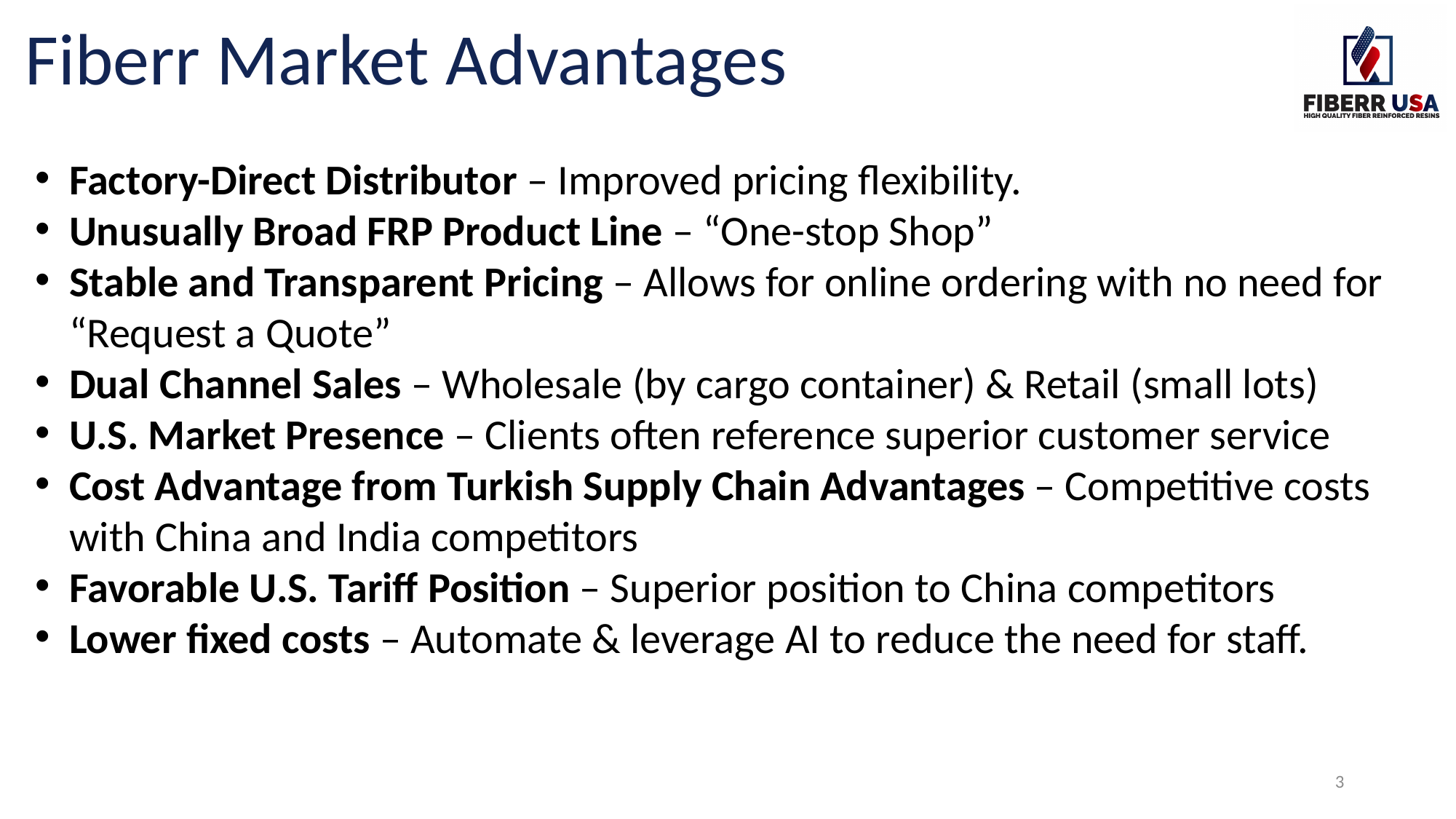

# Fiberr Market Advantages
Factory-Direct Distributor – Improved pricing flexibility.
Unusually Broad FRP Product Line – “One-stop Shop”
Stable and Transparent Pricing – Allows for online ordering with no need for “Request a Quote”
Dual Channel Sales – Wholesale (by cargo container) & Retail (small lots)
U.S. Market Presence – Clients often reference superior customer service
Cost Advantage from Turkish Supply Chain Advantages – Competitive costs with China and India competitors
Favorable U.S. Tariff Position – Superior position to China competitors
Lower fixed costs – Automate & leverage AI to reduce the need for staff.
3